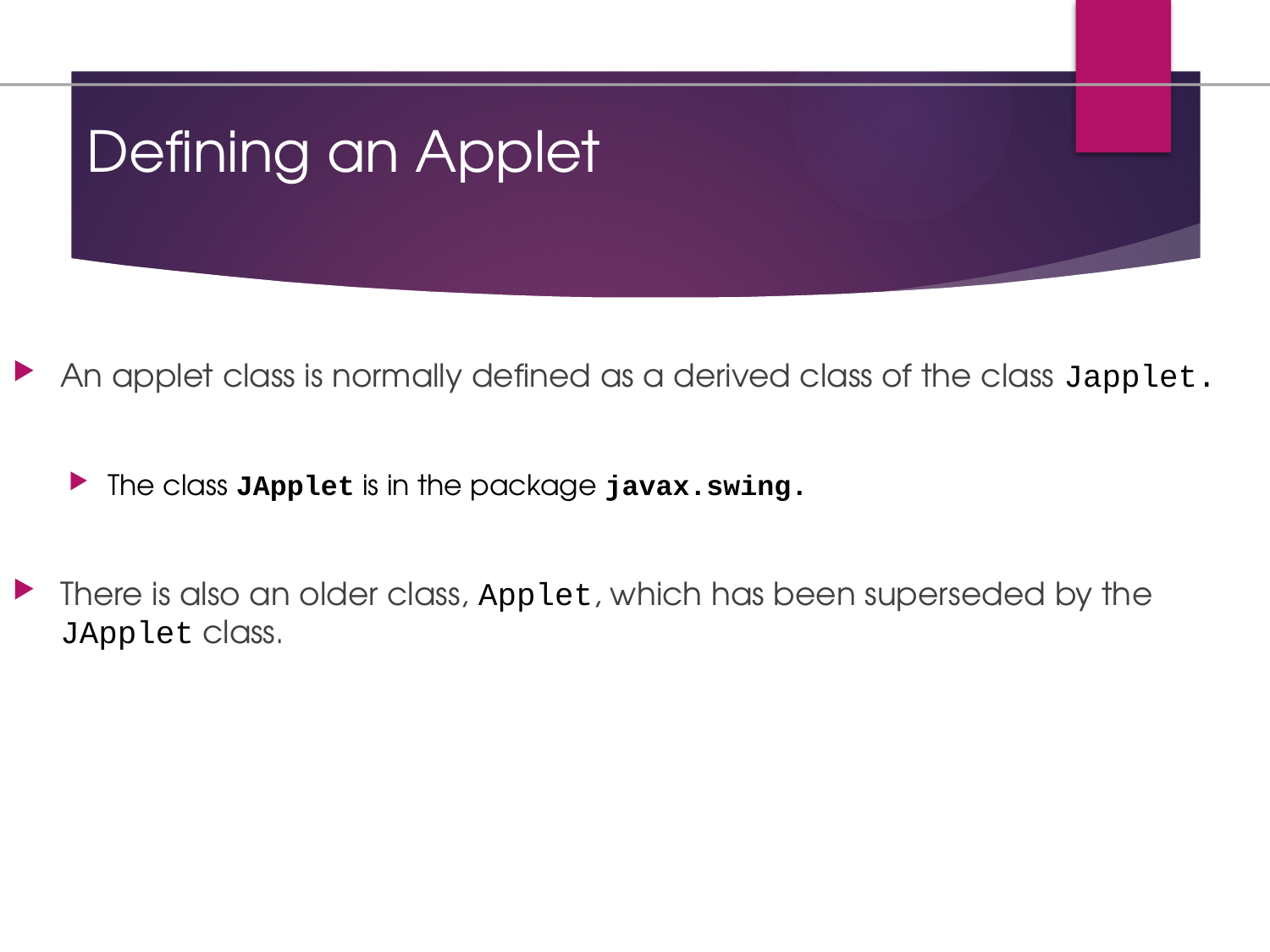

# Defining an Applet
An applet class is normally defined as a derived class of the class Japplet.

The class JApplet is in the package javax.swing.

There is also an older class, Applet, which has been superseded by the JApplet class.